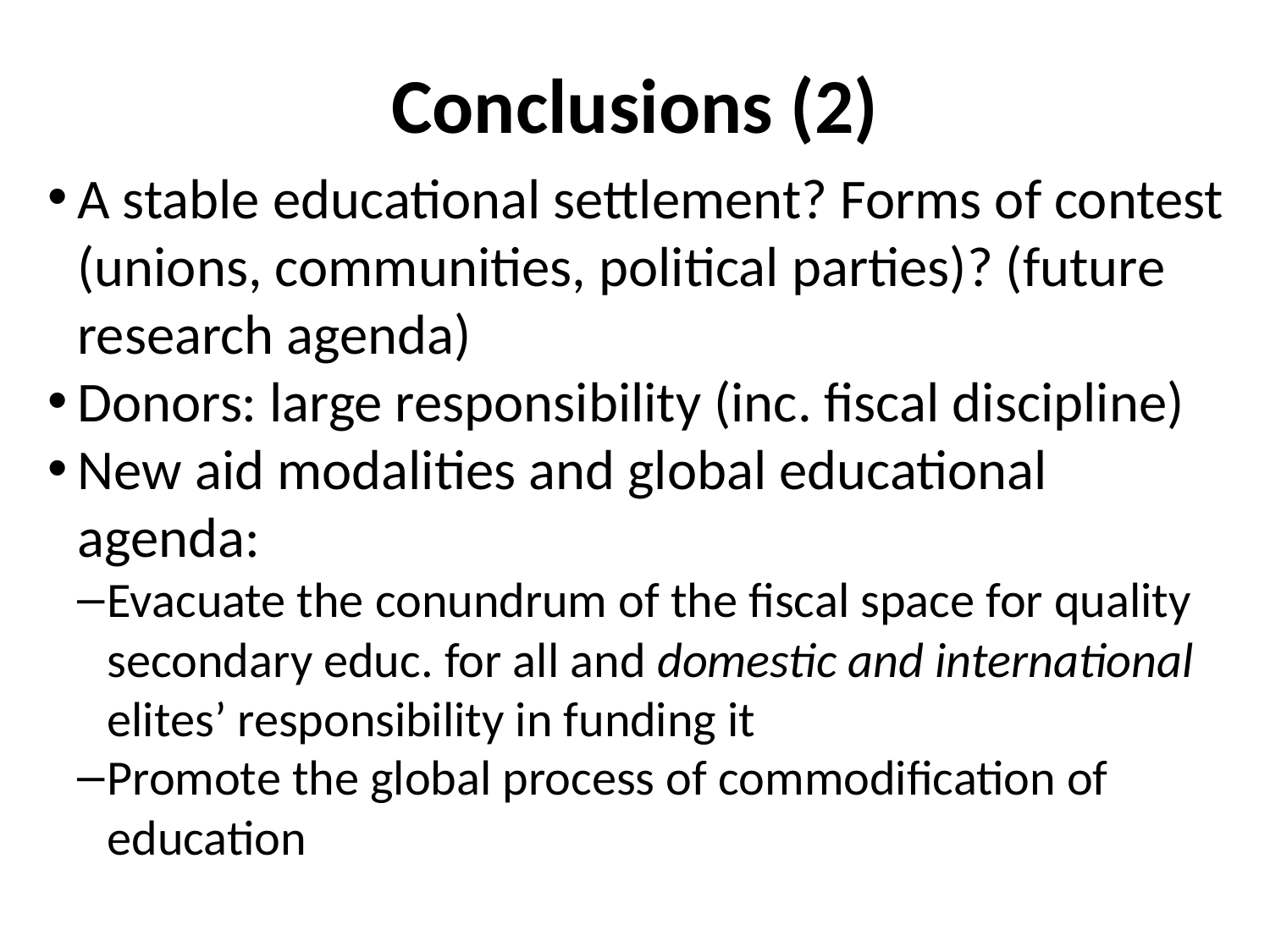

20
Conclusions (2)
A stable educational settlement? Forms of contest (unions, communities, political parties)? (future research agenda)
Donors: large responsibility (inc. fiscal discipline)
New aid modalities and global educational agenda:
Evacuate the conundrum of the fiscal space for quality secondary educ. for all and domestic and international elites’ responsibility in funding it
Promote the global process of commodification of education